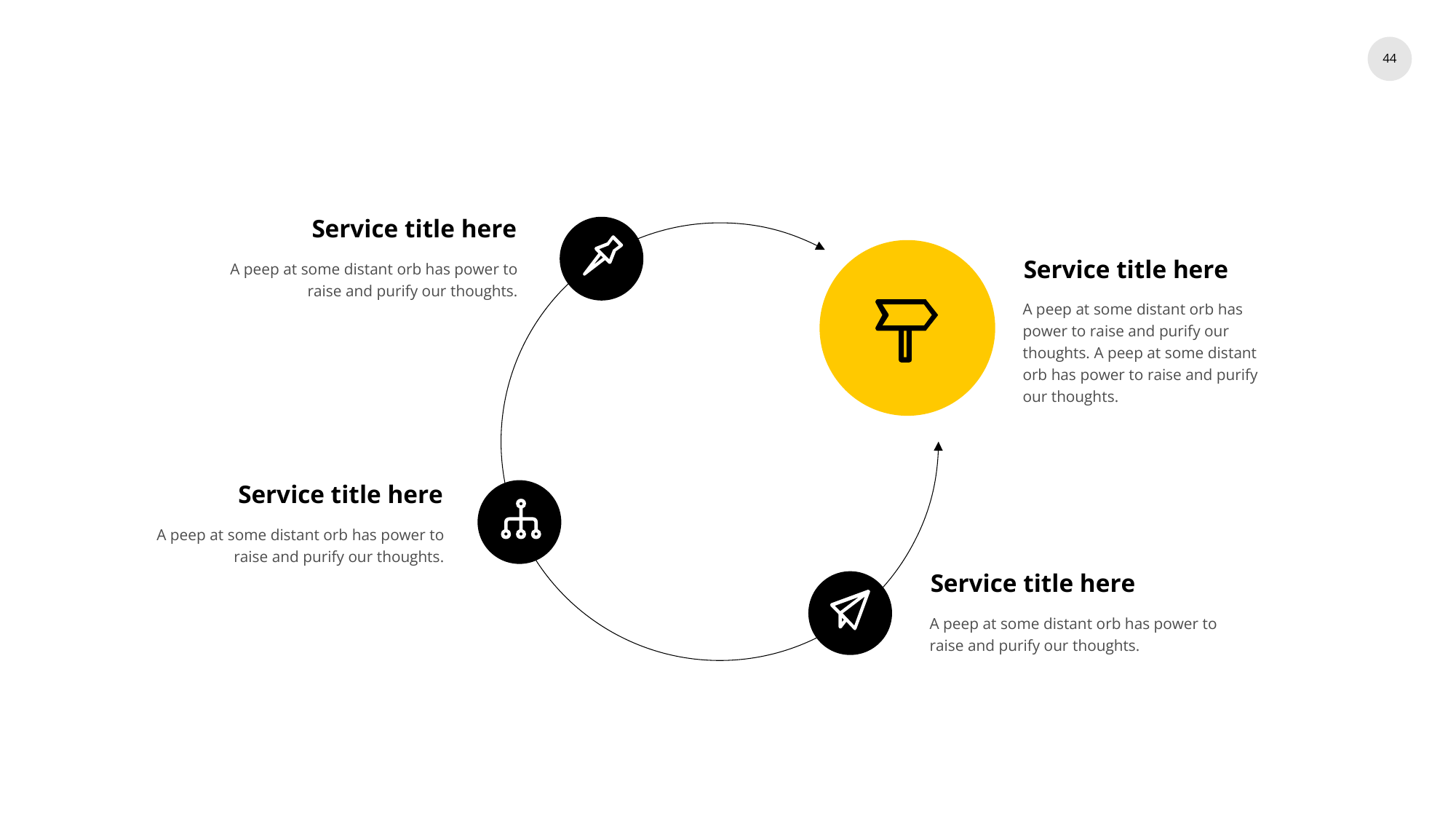

44
Service title here

Service title here
A peep at some distant orb has power to raise and purify our thoughts.
A peep at some distant orb has power to raise and purify our thoughts. A peep at some distant orb has power to raise and purify our thoughts.

Service title here

A peep at some distant orb has power to raise and purify our thoughts.
Service title here

A peep at some distant orb has power to raise and purify our thoughts.